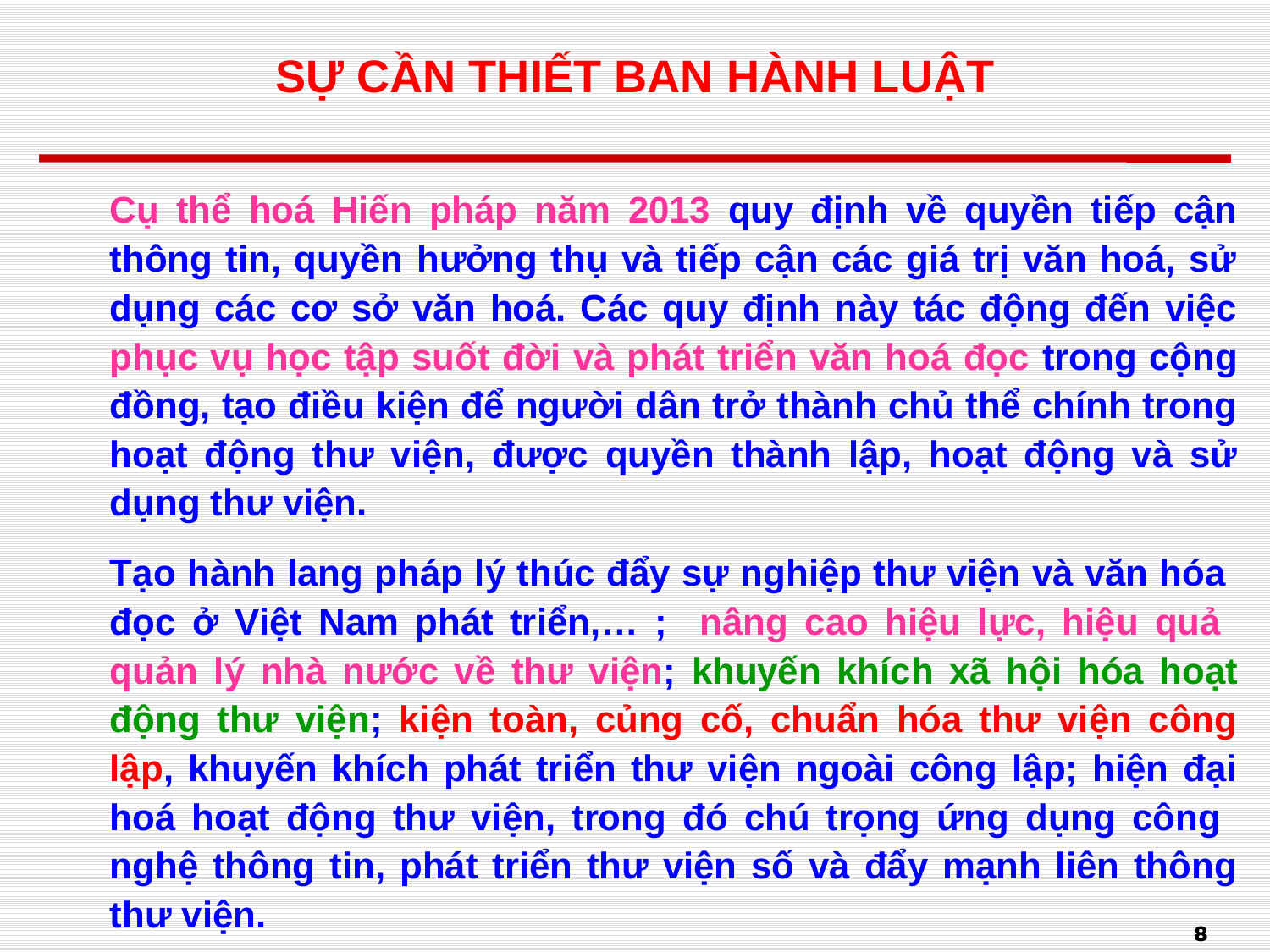

# SỰ CẦN THIẾT BAN HÀNH LUẬT
Cụ thể hoá Hiến pháp năm 2013 quy định về quyền tiếp cận thông tin, quyền hưởng thụ và tiếp cận các giá trị văn hoá, sử dụng các cơ sở văn hoá. Các quy định này tác động đến việc phục vụ học tập suốt đời và phát triển văn hoá đọc trong cộng đồng, tạo điều kiện để người dân trở thành chủ thể chính trong hoạt động thư viện, được quyền thành lập, hoạt động và sử dụng thư viện.
Tạo hành lang pháp lý thúc đẩy sự nghiệp thư viện và văn hóa  đọc ở Việt Nam phát triển,… ;  nâng cao hiệu lực, hiệu quả  quản lý nhà nước về thư viện; khuyến khích xã hội hóa hoạt động thư viện; kiện toàn, củng cố, chuẩn hóa thư viện công lập, khuyến khích phát triển thư viện ngoài công lập; hiện đại hoá hoạt động thư viện, trong đó chú trọng ứng dụng công  nghệ thông tin, phát triển thư viện số và đẩy mạnh liên thông thư viện.